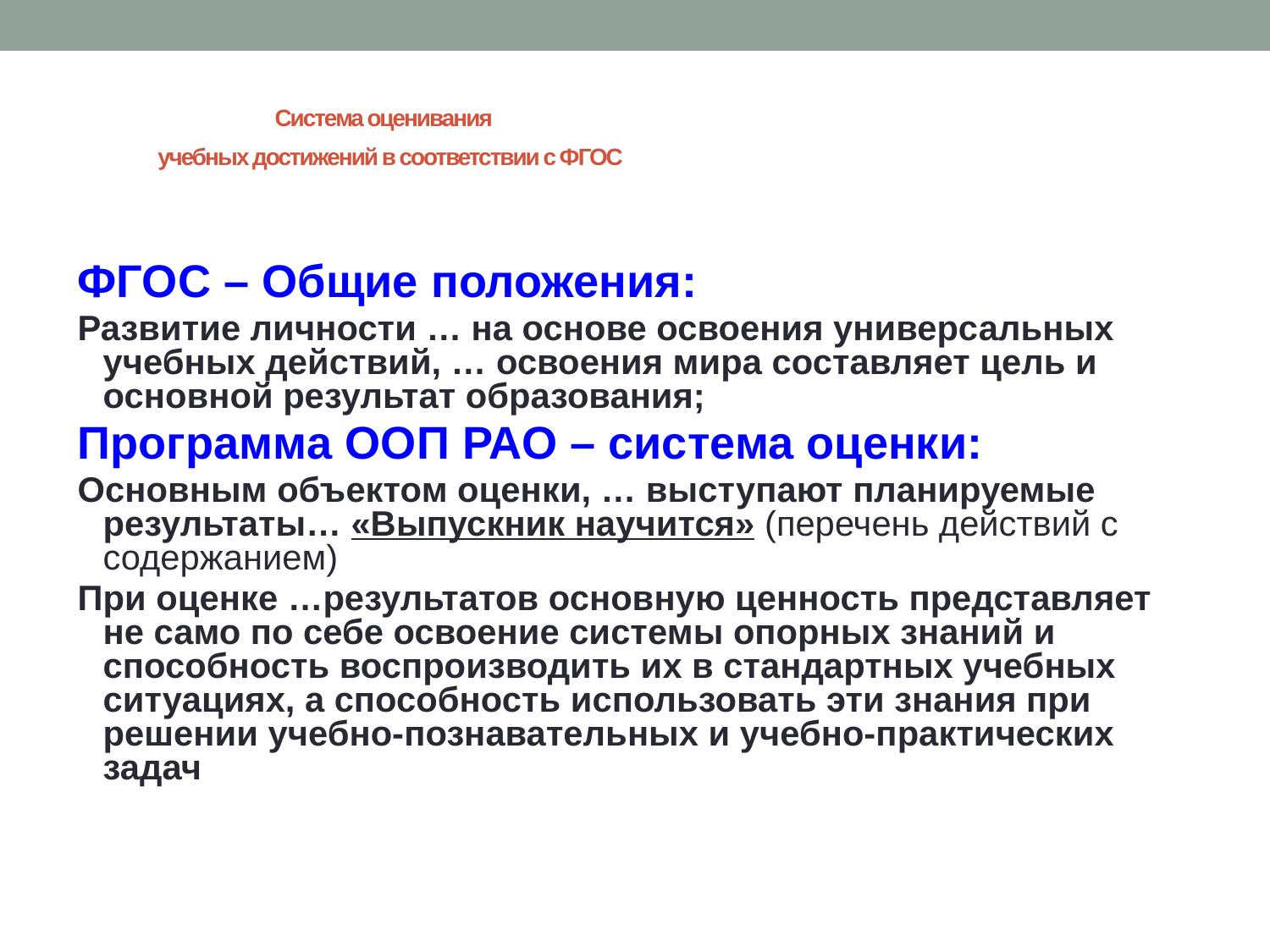

# Система оценивания учебных достижений в соответствии с ФГОС
ФГОС – Общие положения:
Развитие личности … на основе освоения универсальных учебных действий, … освоения мира составляет цель и основной результат образования;
Программа ООП РАО – система оценки:
Основным объектом оценки, … выступают планируемые результаты… «Выпускник научится» (перечень действий с содержанием)
При оценке …результатов основную ценность представляет не само по себе освоение системы опорных знаний и способность воспроизводить их в стандартных учебных ситуациях, а способность использовать эти знания при решении учебно-познавательных и учебно-практических задач